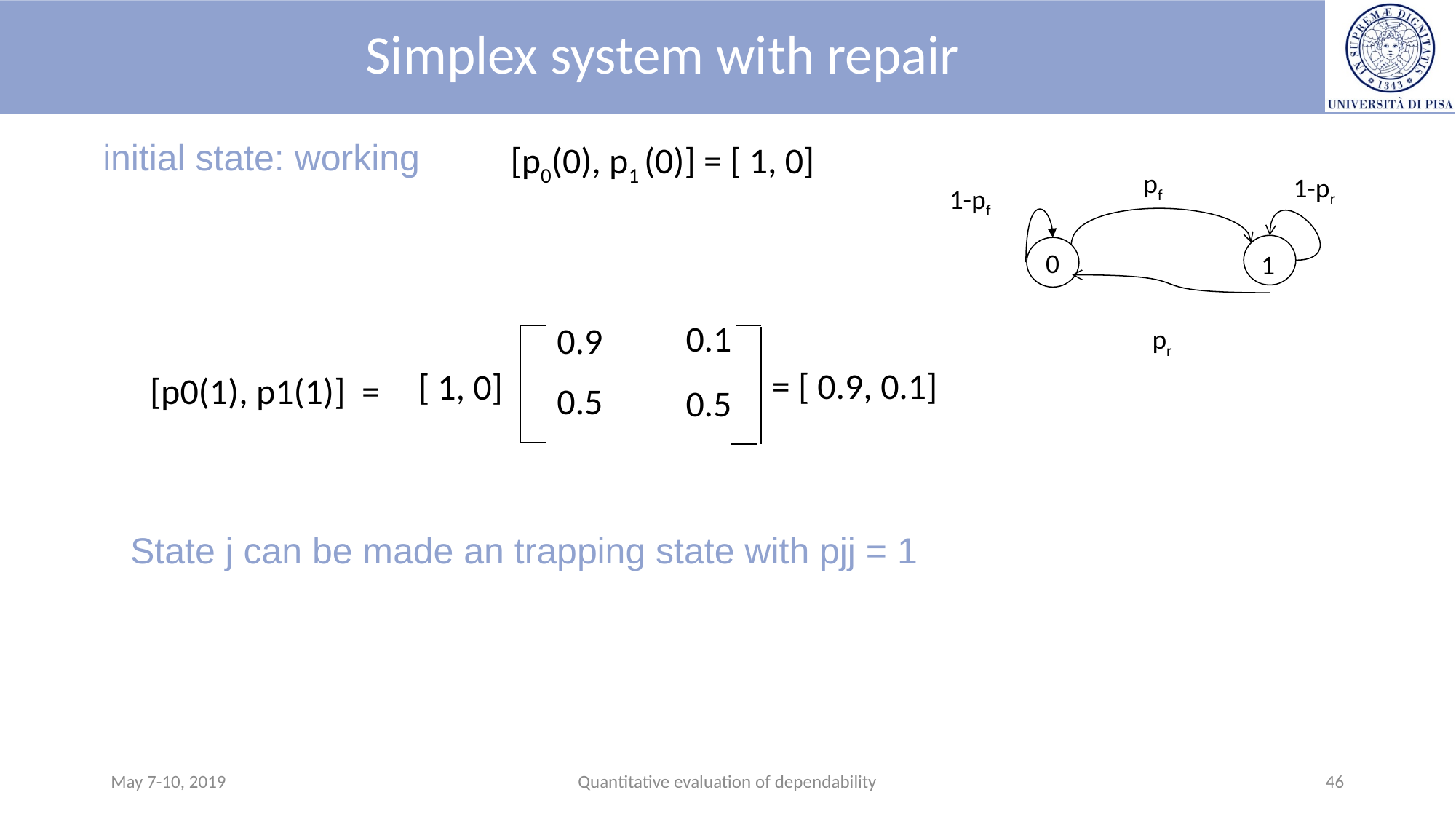

# Simplex system with repair
initial state: working
[p0(0), p1 (0)] = [ 1, 0]
pf
1-pf

0
1
1-pr
0.1
0.9
			     [ 1, 0]

pr
= [ 0.9, 0.1]

[p0(1), p1(1)]  =
0.5
0.5
State j can be made an trapping state with pjj = 1

May 7-10, 2019
Quantitative evaluation of dependability
46